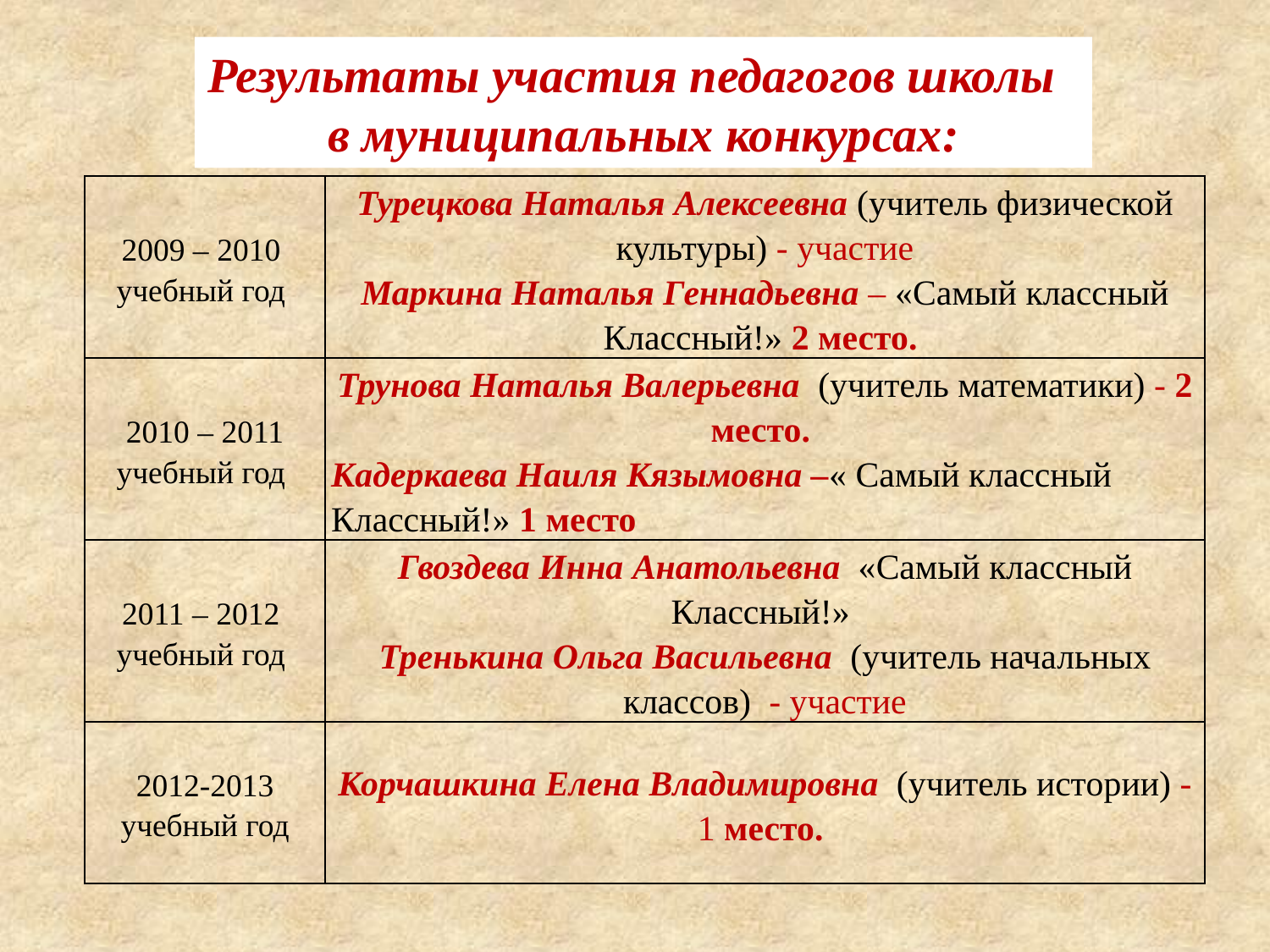

Результаты участия педагогов школы
в муниципальных конкурсах:
| 2009 – 2010 учебный год | Турецкова Наталья Алексеевна (учитель физической культуры) - участие Маркина Наталья Геннадьевна – «Самый классный Классный!» 2 место. |
| --- | --- |
| 2010 – 2011 учебный год | Трунова Наталья Валерьевна (учитель математики) - 2 место. Кадеркаева Наиля Кязымовна –« Самый классный Классный!» 1 место |
| 2011 – 2012 учебный год | Гвоздева Инна Анатольевна «Самый классный Классный!» Тренькина Ольга Васильевна (учитель начальных классов) - участие |
| 2012-2013 учебный год | Корчашкина Елена Владимировна (учитель истории) - 1 место. |